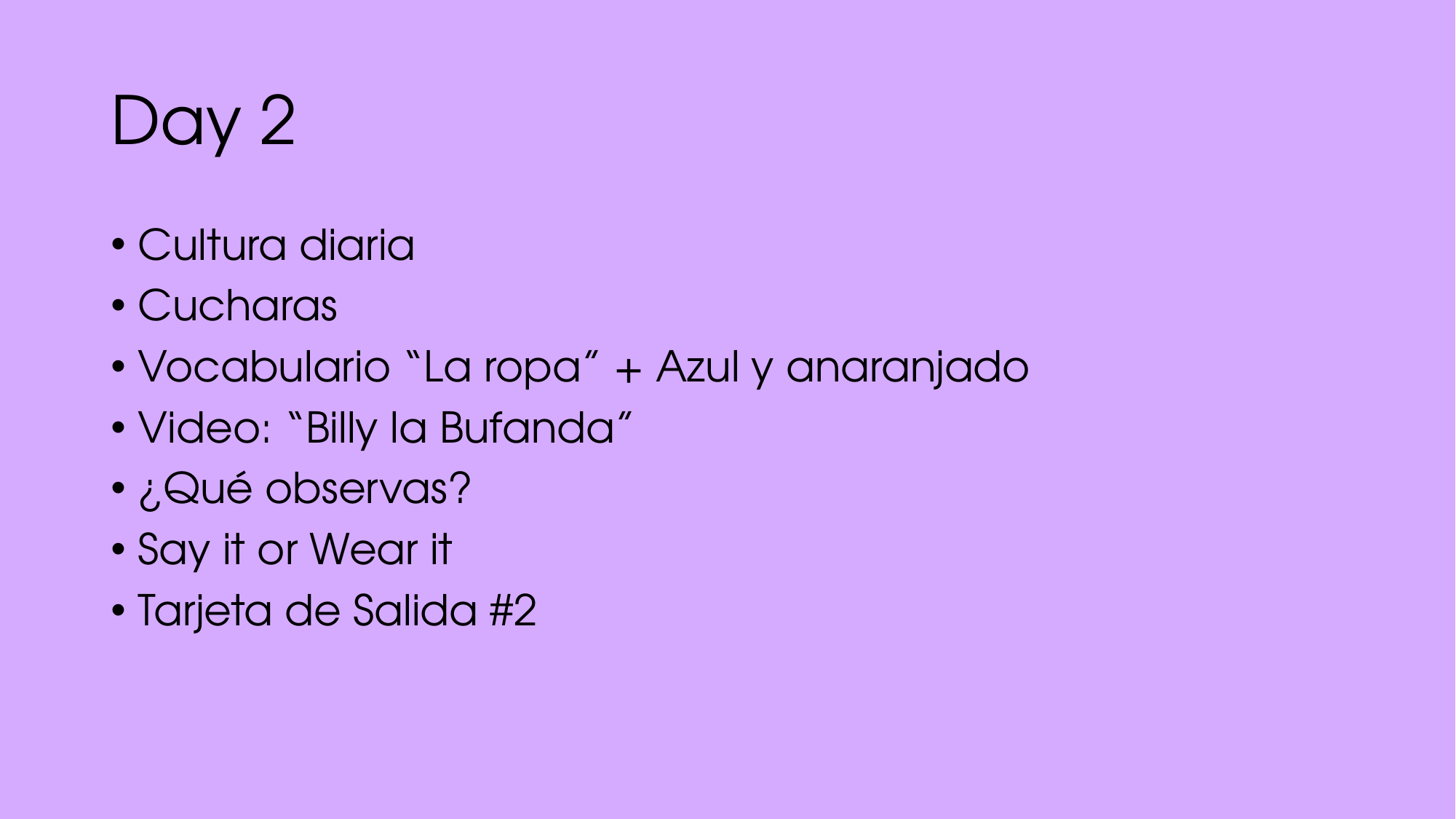

# Day 2
Cultura diaria
Cucharas
Vocabulario “La ropa” + Azul y anaranjado
Video: “Billy la Bufanda”
¿Qué observas?
Say it or Wear it
Tarjeta de Salida #2